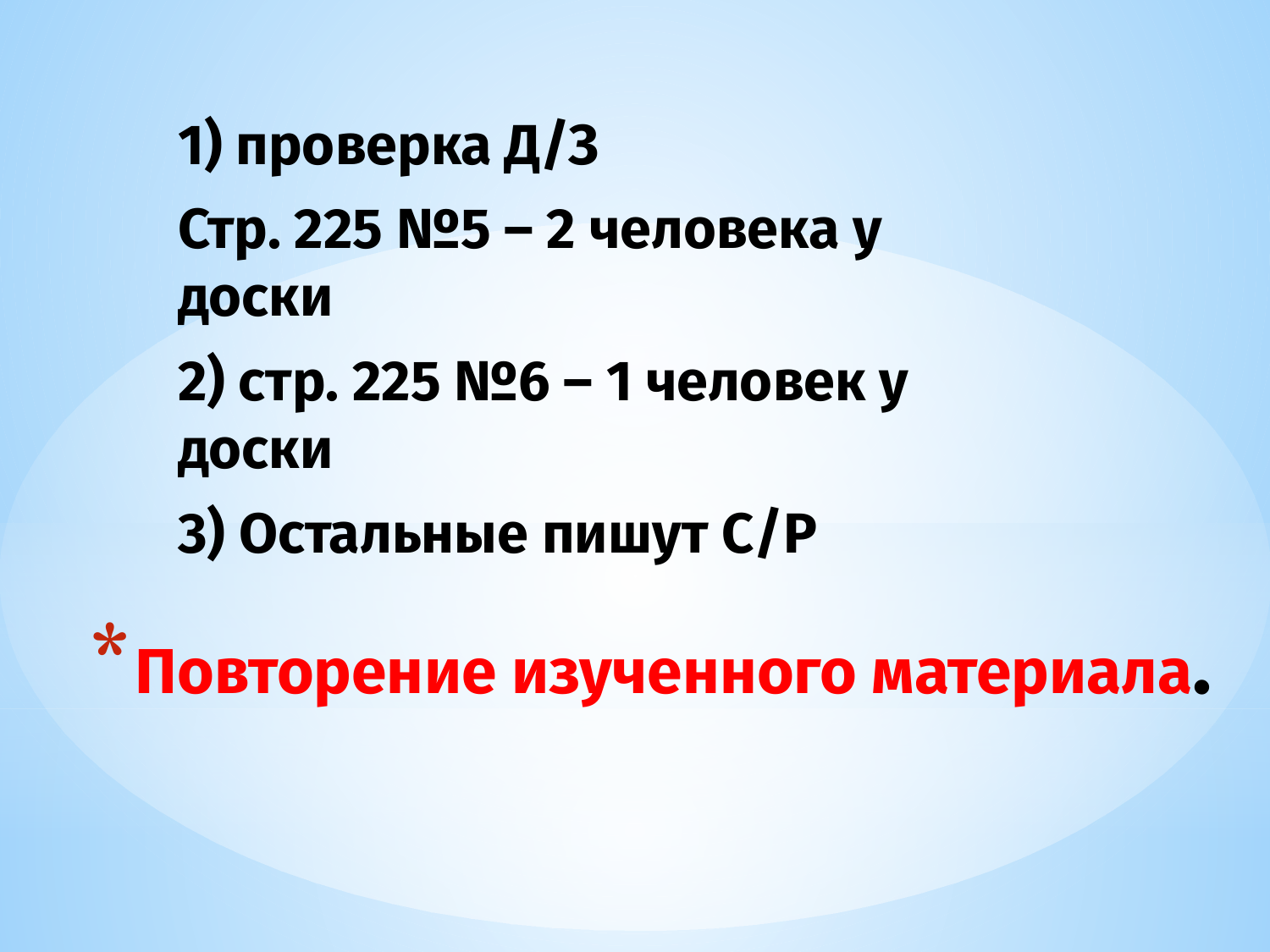

1) проверка Д/З
Стр. 225 №5 – 2 человека у доски
2) стр. 225 №6 – 1 человек у доски
3) Остальные пишут С/Р
# Повторение изученного материала.